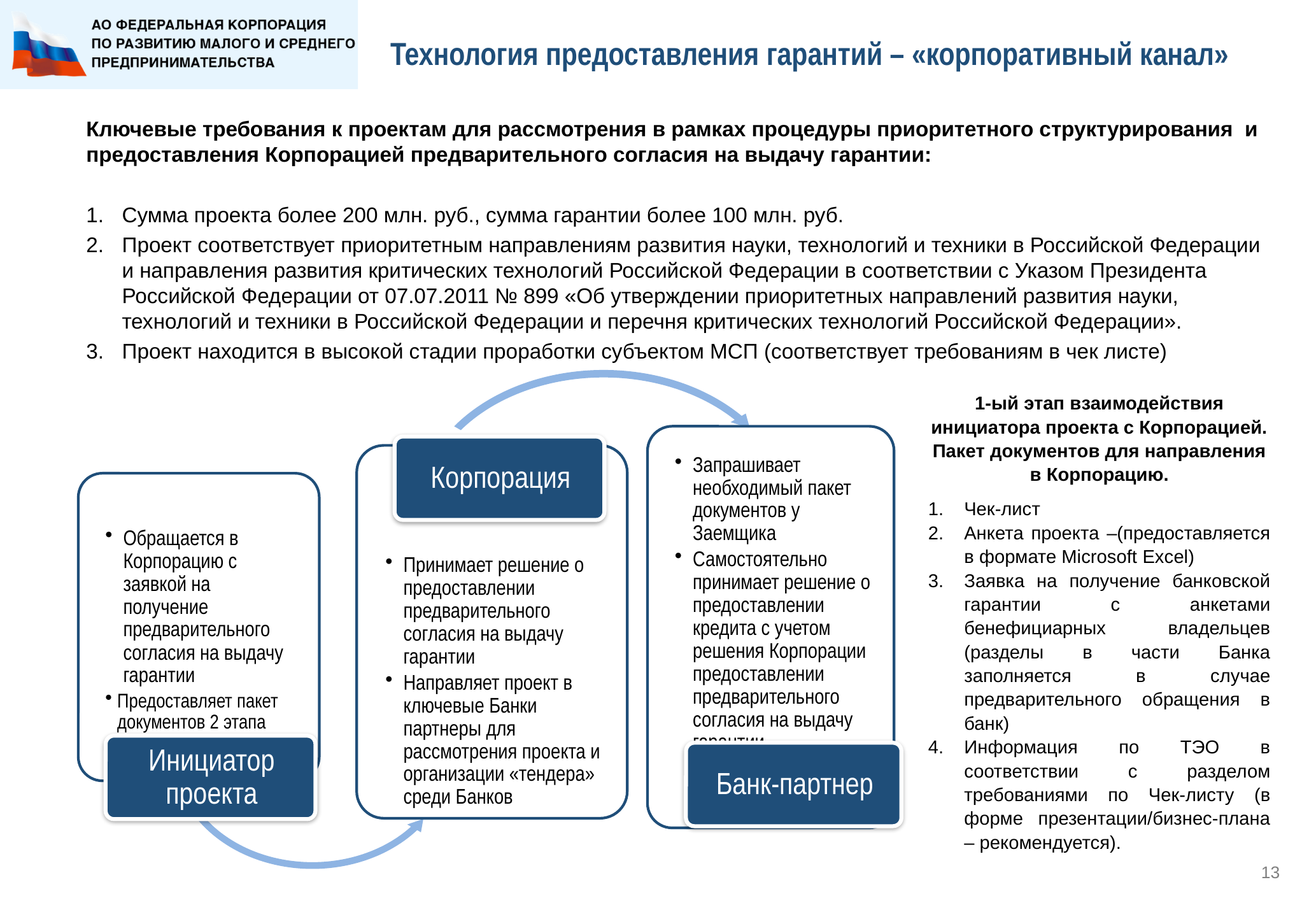

# Технология предоставления гарантий – «корпоративный канал»
Ключевые требования к проектам для рассмотрения в рамках процедуры приоритетного структурирования  и предоставления Корпорацией предварительного согласия на выдачу гарантии:

Сумма проекта более 200 млн. руб., сумма гарантии более 100 млн. руб.
Проект соответствует приоритетным направлениям развития науки, технологий и техники в Российской Федерации и направления развития критических технологий Российской Федерации в соответствии с Указом Президента Российской Федерации от 07.07.2011 № 899 «Об утверждении приоритетных направлений развития науки, технологий и техники в Российской Федерации и перечня критических технологий Российской Федерации».
Проект находится в высокой стадии проработки субъектом МСП (соответствует требованиям в чек листе)

Обращается в Корпорацию с заявкой на получение предварительного согласия на выдачу гарантии
Предоставляет пакет документов 2 этапа
Инициатор проекта
Принимает решение о предоставлении предварительного согласия на выдачу гарантии
Направляет проект в ключевые Банки партнеры для рассмотрения проекта и организации «тендера» среди Банков
Корпорация
Запрашивает необходимый пакет документов у Заемщика
Самостоятельно принимает решение о предоставлении кредита с учетом решения Корпорации предоставлении предварительного согласия на выдачу гарантии
Банк-партнер
1-ый этап взаимодействия инициатора проекта с Корпорацией. Пакет документов для направления в Корпорацию.
Чек-лист
Анкета проекта –(предоставляется в формате Microsoft Excel)
Заявка на получение банковской гарантии с анкетами бенефициарных владельцев (разделы в части Банка заполняется в случае предварительного обращения в банк)
Информация по ТЭО в соответствии с разделом требованиями по Чек-листу (в форме презентации/бизнес-плана – рекомендуется).